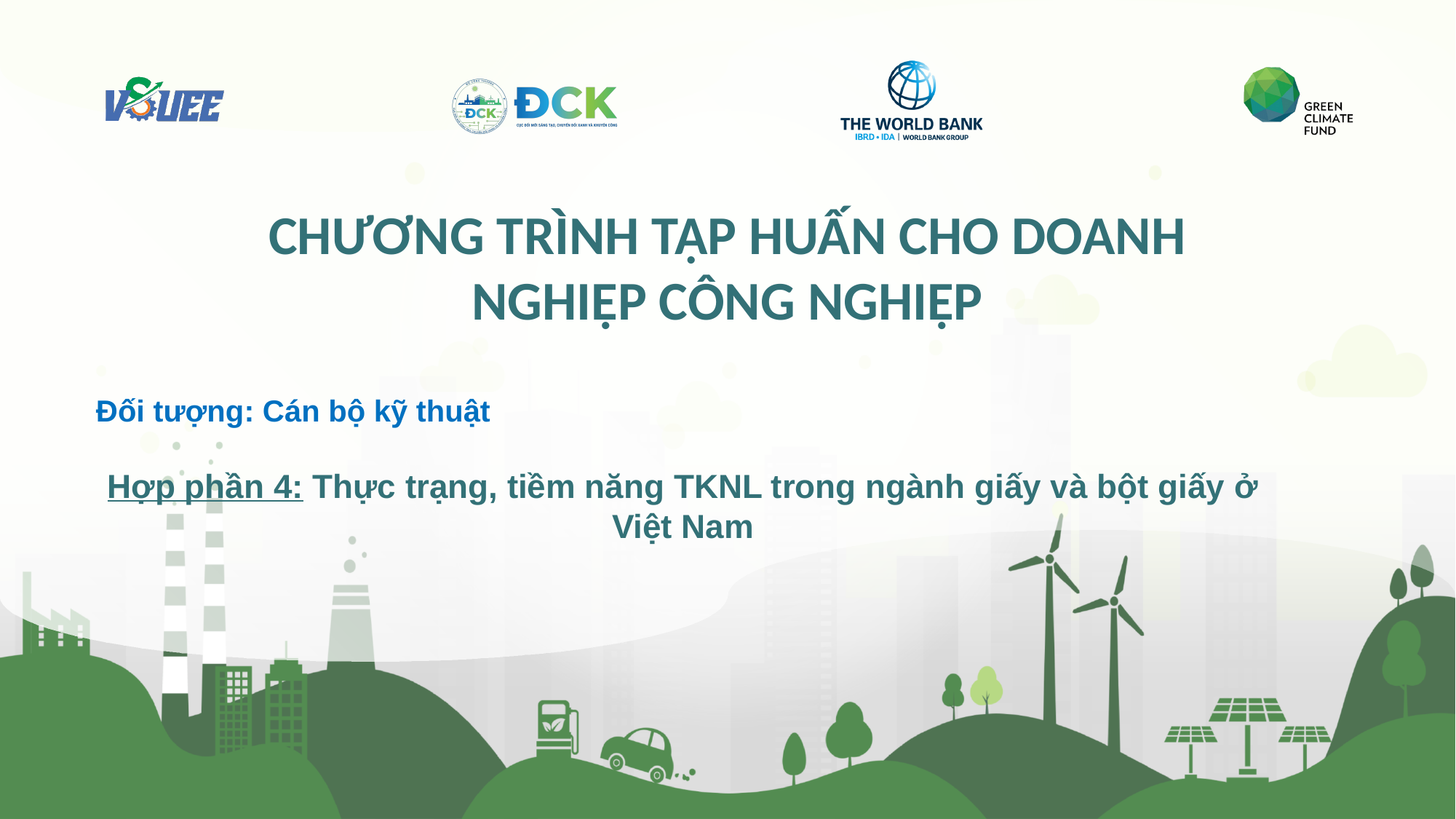

CHƯƠNG TRÌNH TẬP HUẤN CHO DOANH NGHIỆP CÔNG NGHIỆP
Đối tượng: Cán bộ kỹ thuật
Hợp phần 4: Thực trạng, tiềm năng TKNL trong ngành giấy và bột giấy ở Việt Nam